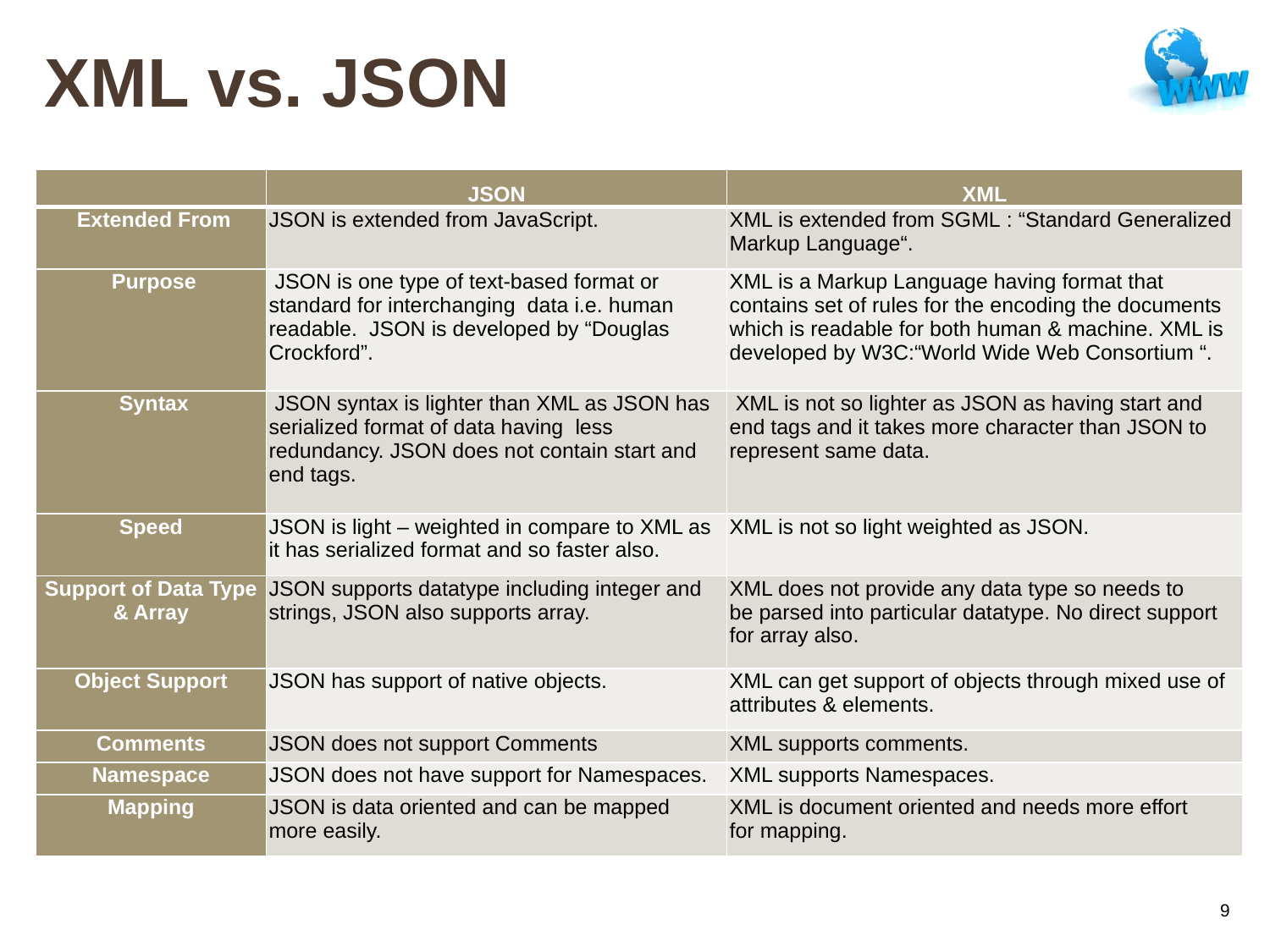

# XML vs. JSON
|  | JSON | XML |
| --- | --- | --- |
| Extended From | JSON is extended from JavaScript. | XML is extended from SGML : “Standard Generalized Markup Language“. |
| Purpose | JSON is one type of text-based format or standard for interchanging  data i.e. human readable.  JSON is developed by “Douglas Crockford”. | XML is a Markup Language having format that contains set of rules for the encoding the documents which is readable for both human & machine. XML is developed by W3C:“World Wide Web Consortium “. |
| Syntax | JSON syntax is lighter than XML as JSON has serialized format of data having  less redundancy. JSON does not contain start and end tags. | XML is not so lighter as JSON as having start and end tags and it takes more character than JSON to represent same data. |
| Speed | JSON is light – weighted in compare to XML as it has serialized format and so faster also. | XML is not so light weighted as JSON. |
| Support of Data Type & Array | JSON supports datatype including integer and strings, JSON also supports array. | XML does not provide any data type so needs to be parsed into particular datatype. No direct support for array also. |
| Object Support | JSON has support of native objects. | XML can get support of objects through mixed use of attributes & elements. |
| Comments | JSON does not support Comments | XML supports comments. |
| Namespace | JSON does not have support for Namespaces. | XML supports Namespaces. |
| Mapping | JSON is data oriented and can be mapped more easily. | XML is document oriented and needs more effort for mapping. |
9